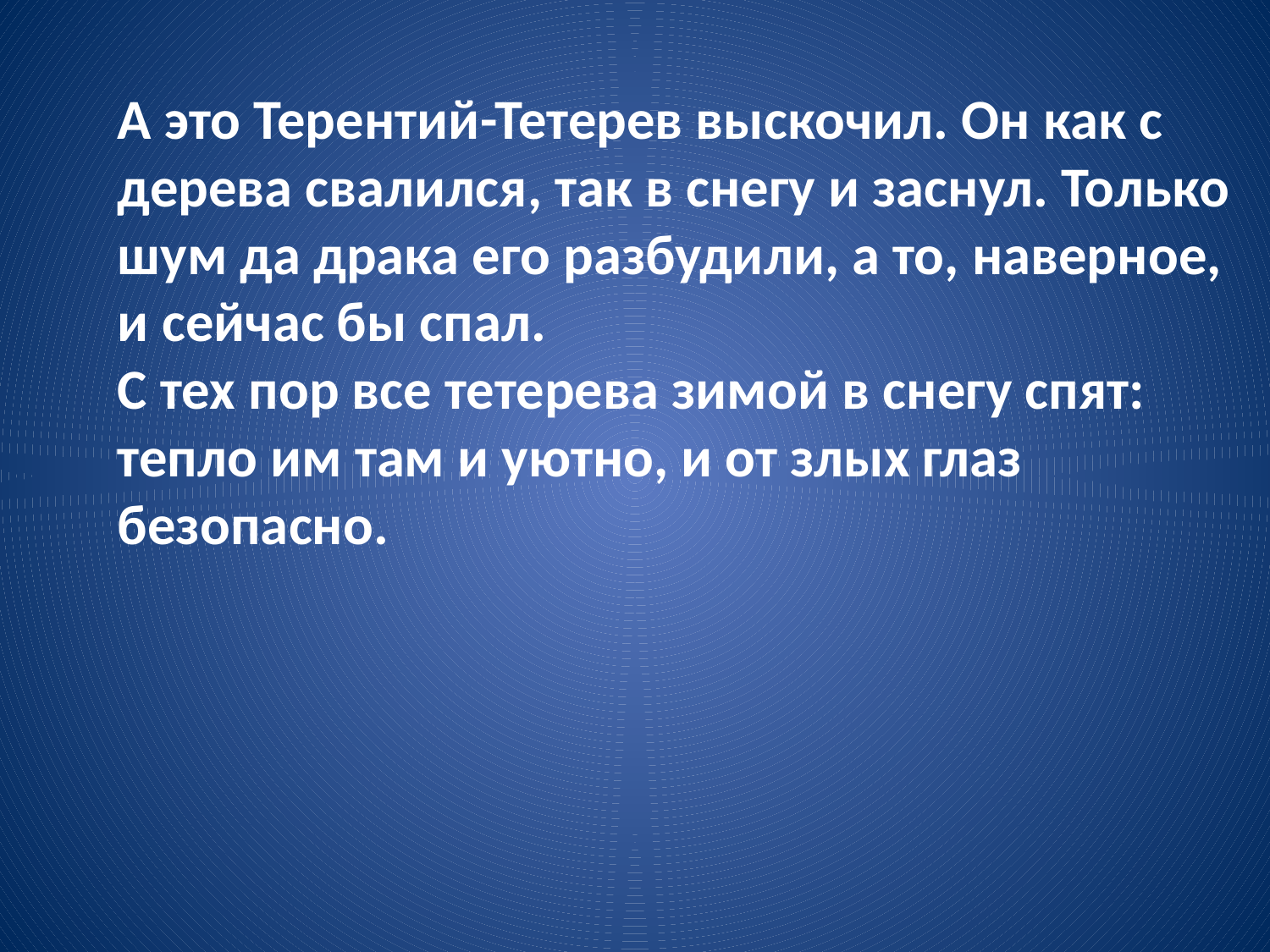

#
А это Терентий-Тетерев выскочил. Он как с дерева свалился, так в снегу и заснул. Только шум да драка его разбудили, а то, наверное, и сейчас бы спал.
С тех пор все тетерева зимой в снегу спят: тепло им там и уютно, и от злых глаз безопасно.